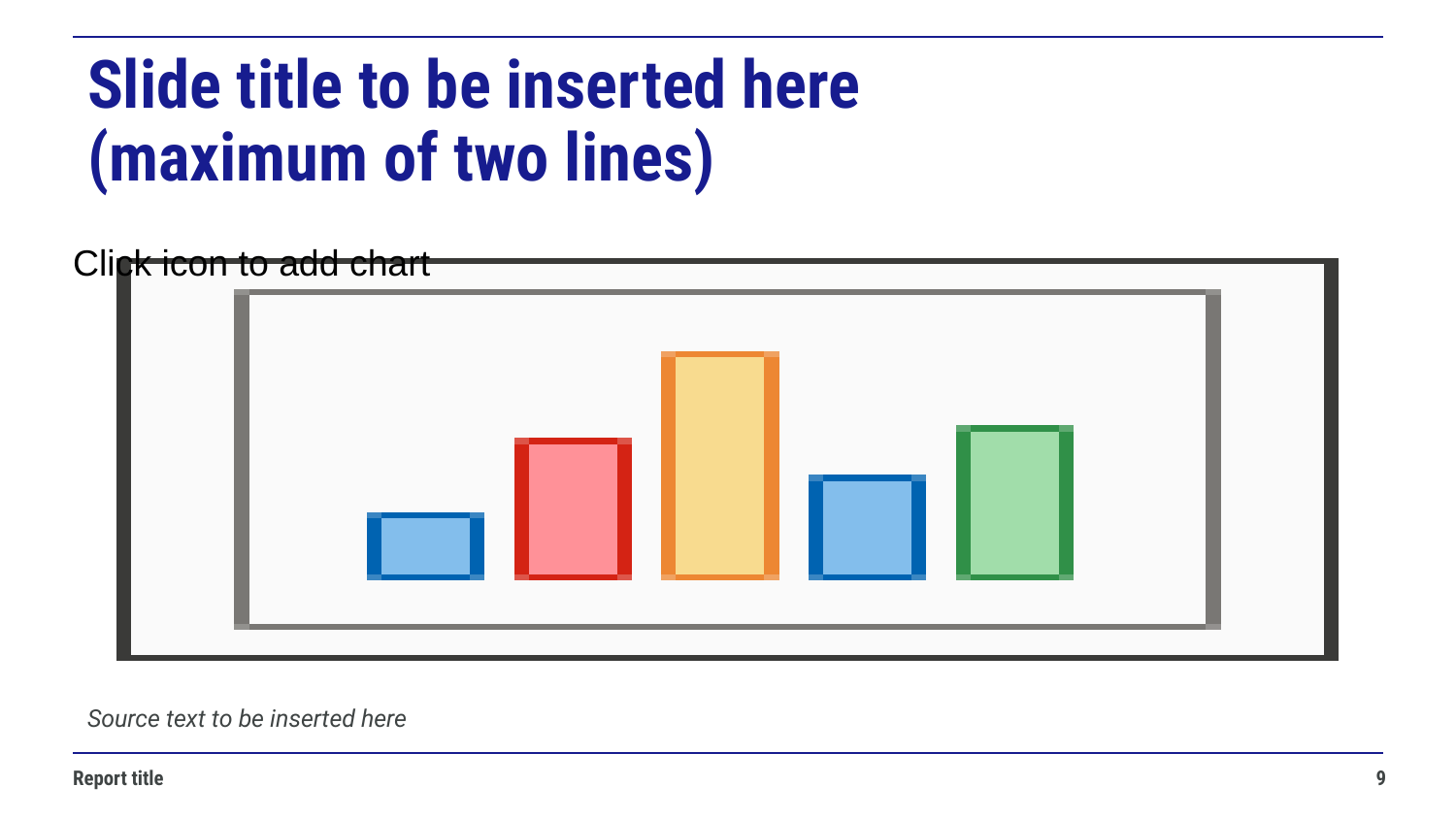

# Slide title to be inserted here (maximum of two lines)

Source text to be inserted here
Report title
9